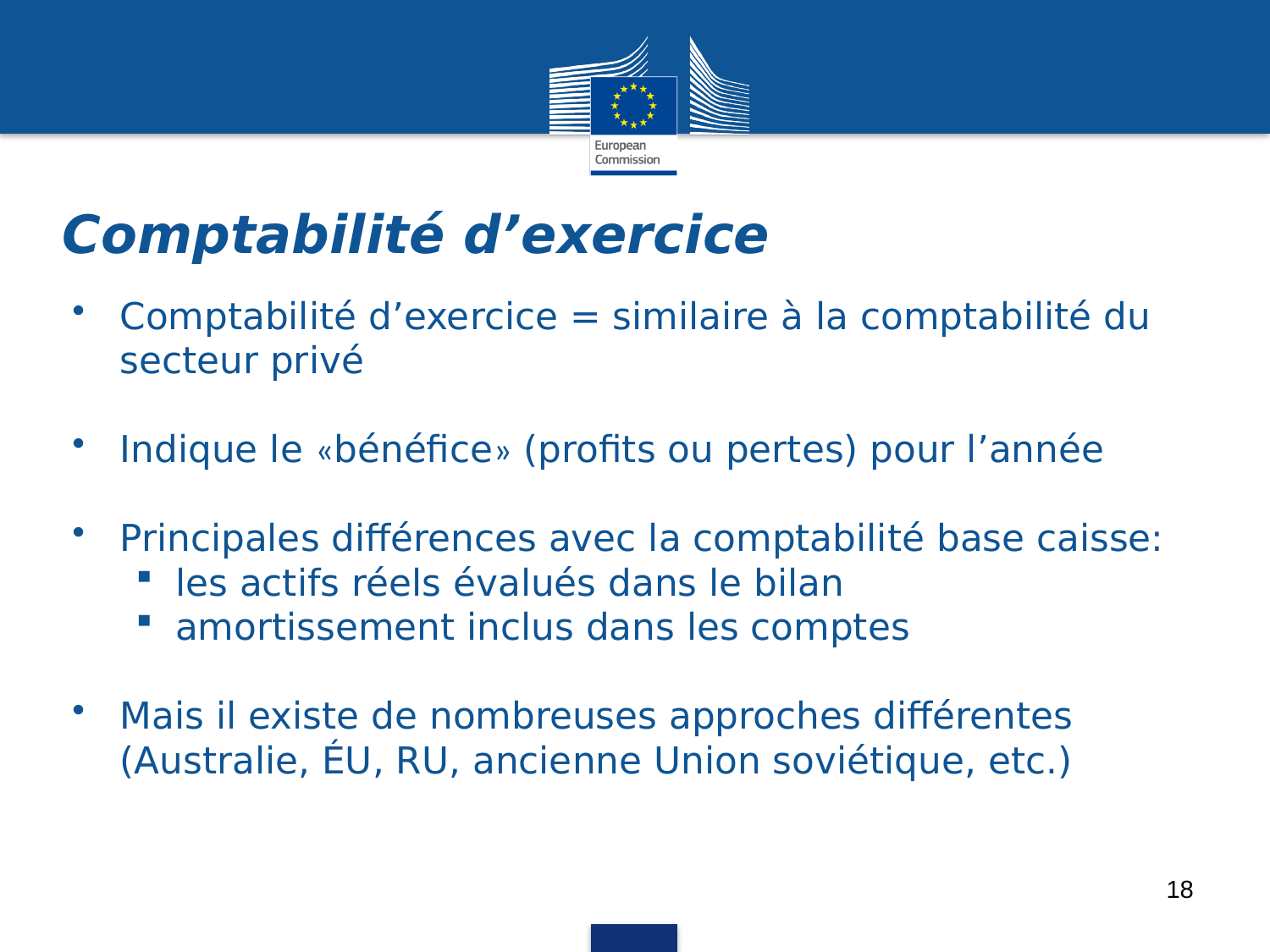

# Comptabilité d’exercice
Comptabilité d’exercice = similaire à la comptabilité du secteur privé
Indique le «bénéfice» (profits ou pertes) pour l’année
Principales différences avec la comptabilité base caisse:
les actifs réels évalués dans le bilan
amortissement inclus dans les comptes

Mais il existe de nombreuses approches différentes (Australie, ÉU, RU, ancienne Union soviétique, etc.)

18